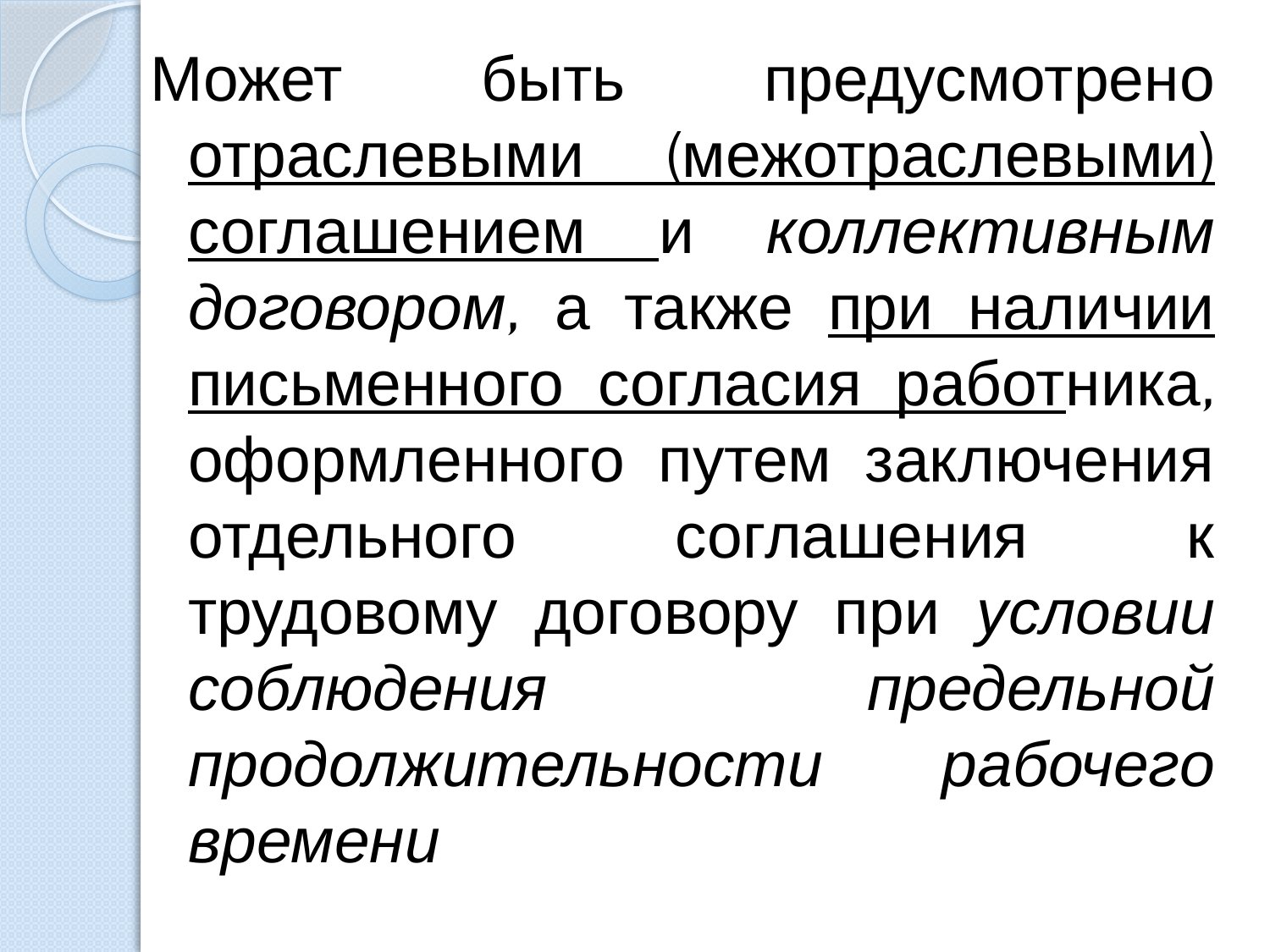

Может быть предусмотрено отраслевыми (межотраслевыми) соглашением и коллективным договором, а также при наличии письменного согласия работника, оформленного путем заключения отдельного соглашения к трудовому договору при условии соблюдения предельной продолжительности рабочего времени